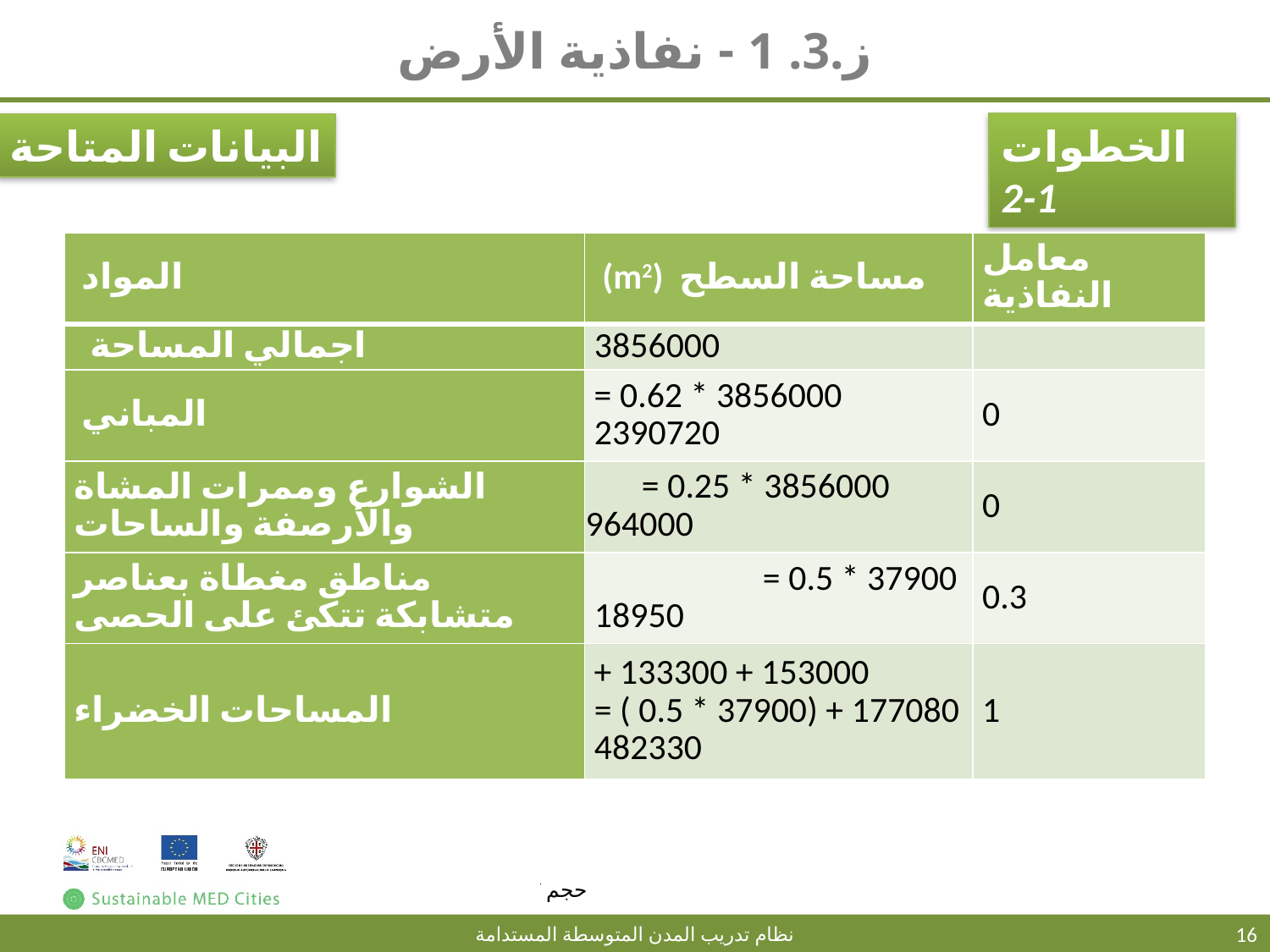

# ز.3. 1 - نفاذية الأرض
الخطوات 1-2
البيانات المتاحة
| المواد | مساحة السطح (m2) | معامل النفاذية |
| --- | --- | --- |
| اجمالي المساحة | 3856000 |  |
| المباني | 3856000 \* 0.62 = 2390720 | 0 |
| الشوارع وممرات المشاة والأرصفة والساحات | 3856000 \* 0.25 = 964000 | 0 |
| مناطق مغطاة بعناصر متشابكة تتكئ على الحصى | 37900 \* 0.5 = 18950 | 0.3 |
| المساحات الخضراء | 153000 + 133300 + 177080 + (37900 \* 0.5 ) = 482330 | 1 |

16